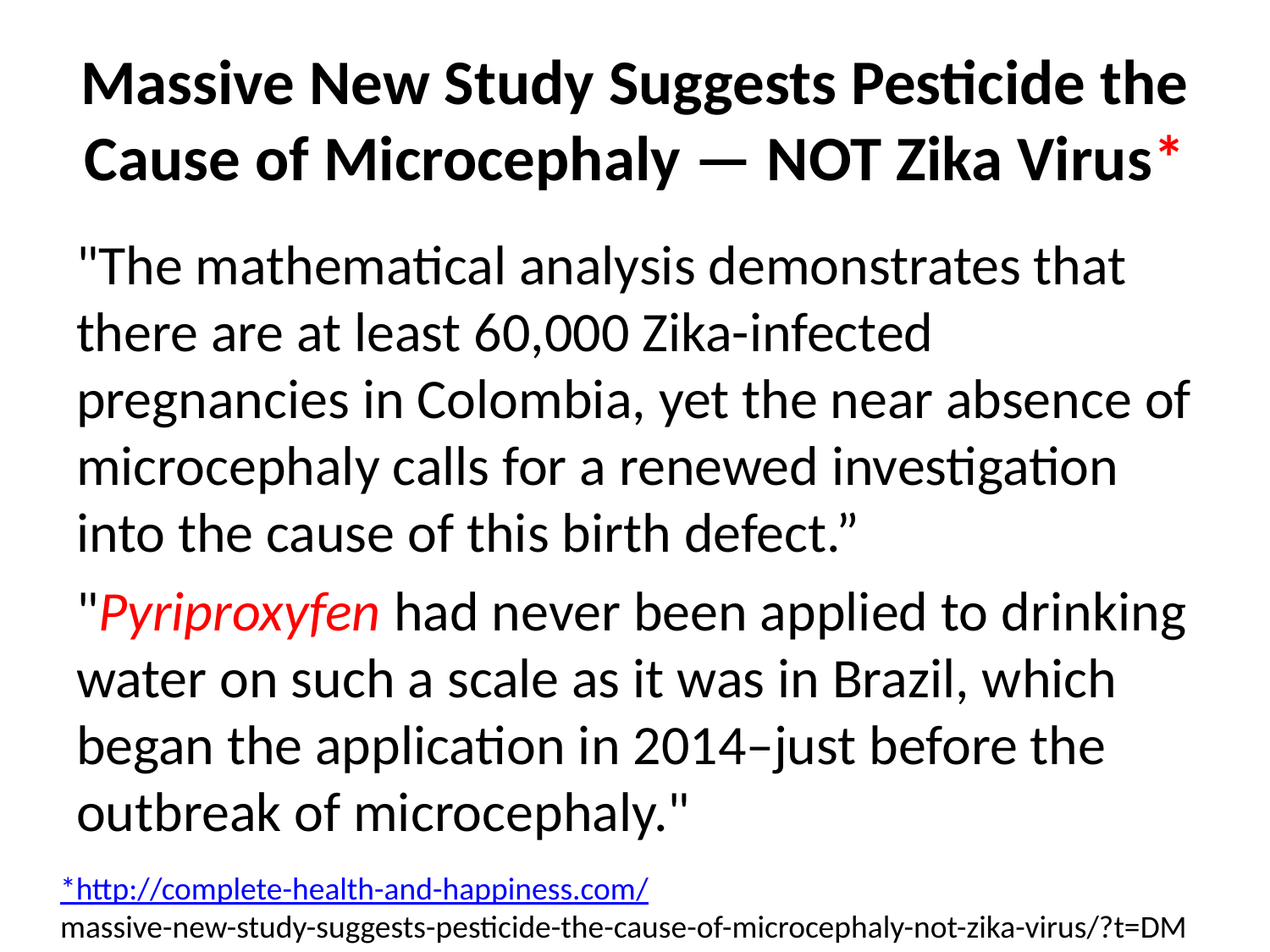

# Massive New Study Suggests Pesticide the Cause of Microcephaly — NOT Zika Virus*
"The mathematical analysis demonstrates that there are at least 60,000 Zika-infected pregnancies in Colombia, yet the near absence of microcephaly calls for a renewed investigation into the cause of this birth defect.”
"Pyriproxyfen had never been applied to drinking water on such a scale as it was in Brazil, which began the application in 2014–just before the outbreak of microcephaly."
*http://complete-health-and-happiness.com/
massive-new-study-suggests-pesticide-the-cause-of-microcephaly-not-zika-virus/?t=DM